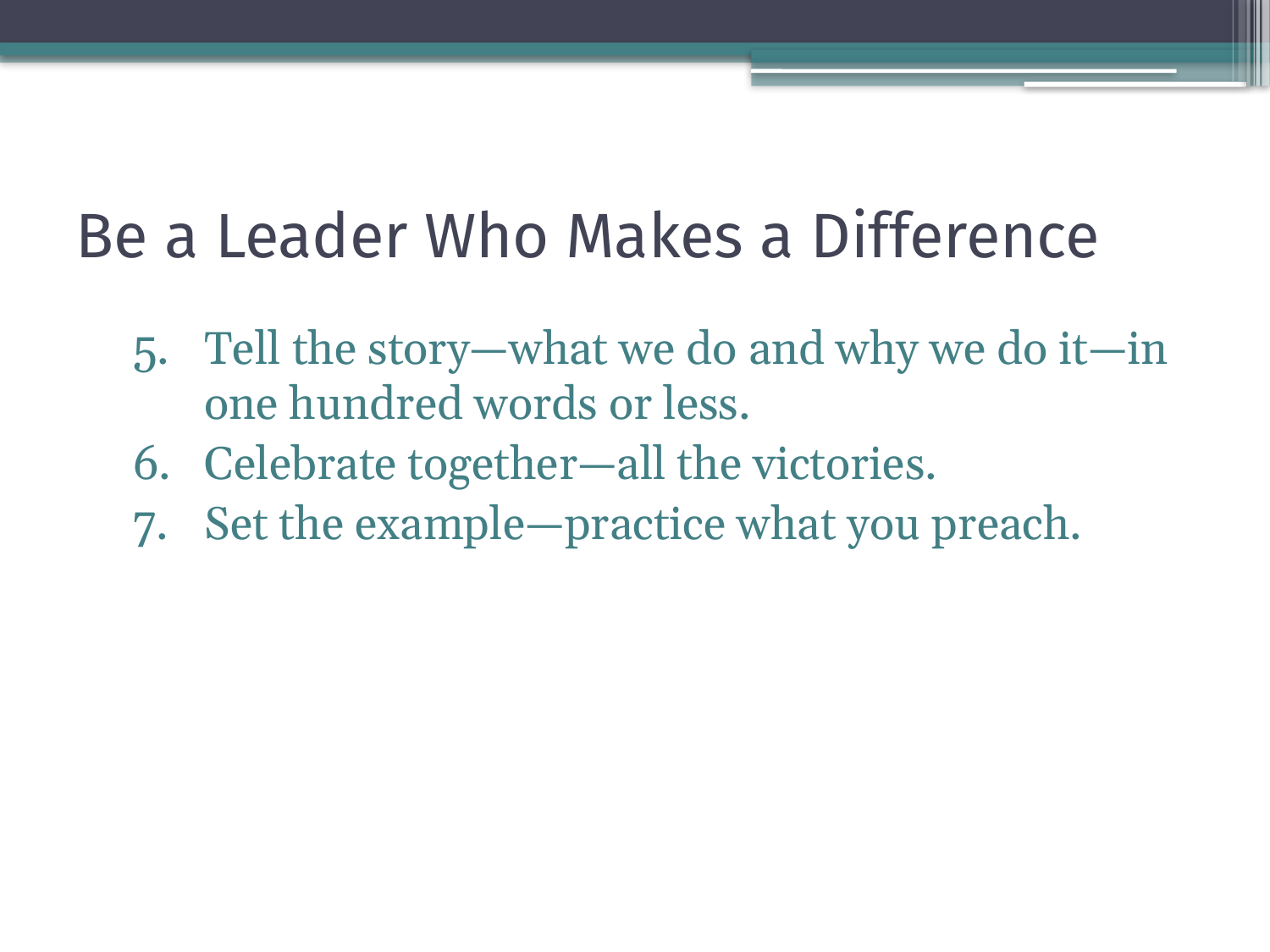

# Be a Leader Who Makes a Difference
Tell the story—what we do and why we do it—in one hundred words or less.
Celebrate together—all the victories.
Set the example—practice what you preach.